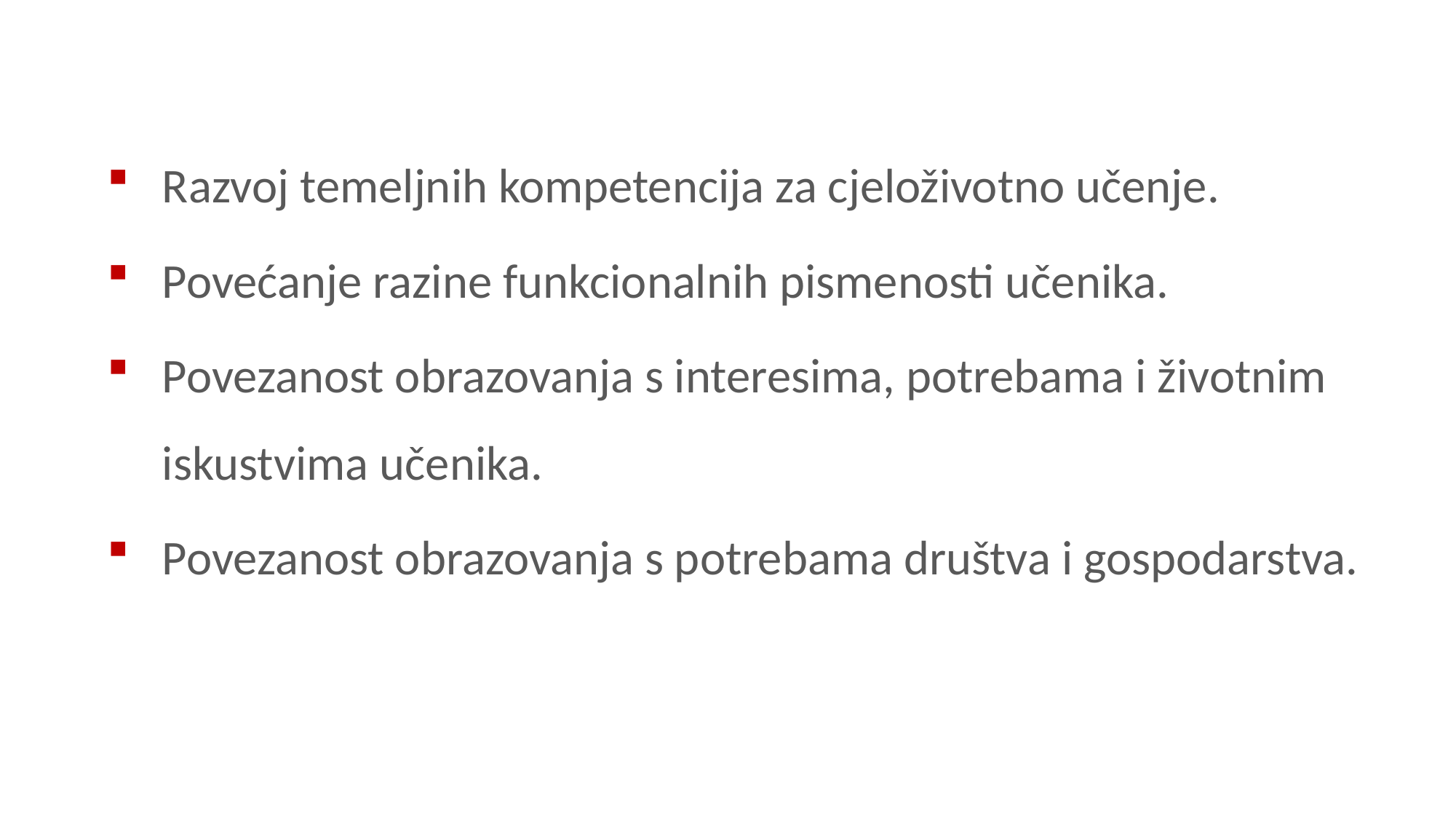

Razvoj temeljnih kompetencija za cjeloživotno učenje.
Povećanje razine funkcionalnih pismenosti učenika.
Povezanost obrazovanja s interesima, potrebama i životnim iskustvima učenika.
Povezanost obrazovanja s potrebama društva i gospodarstva.